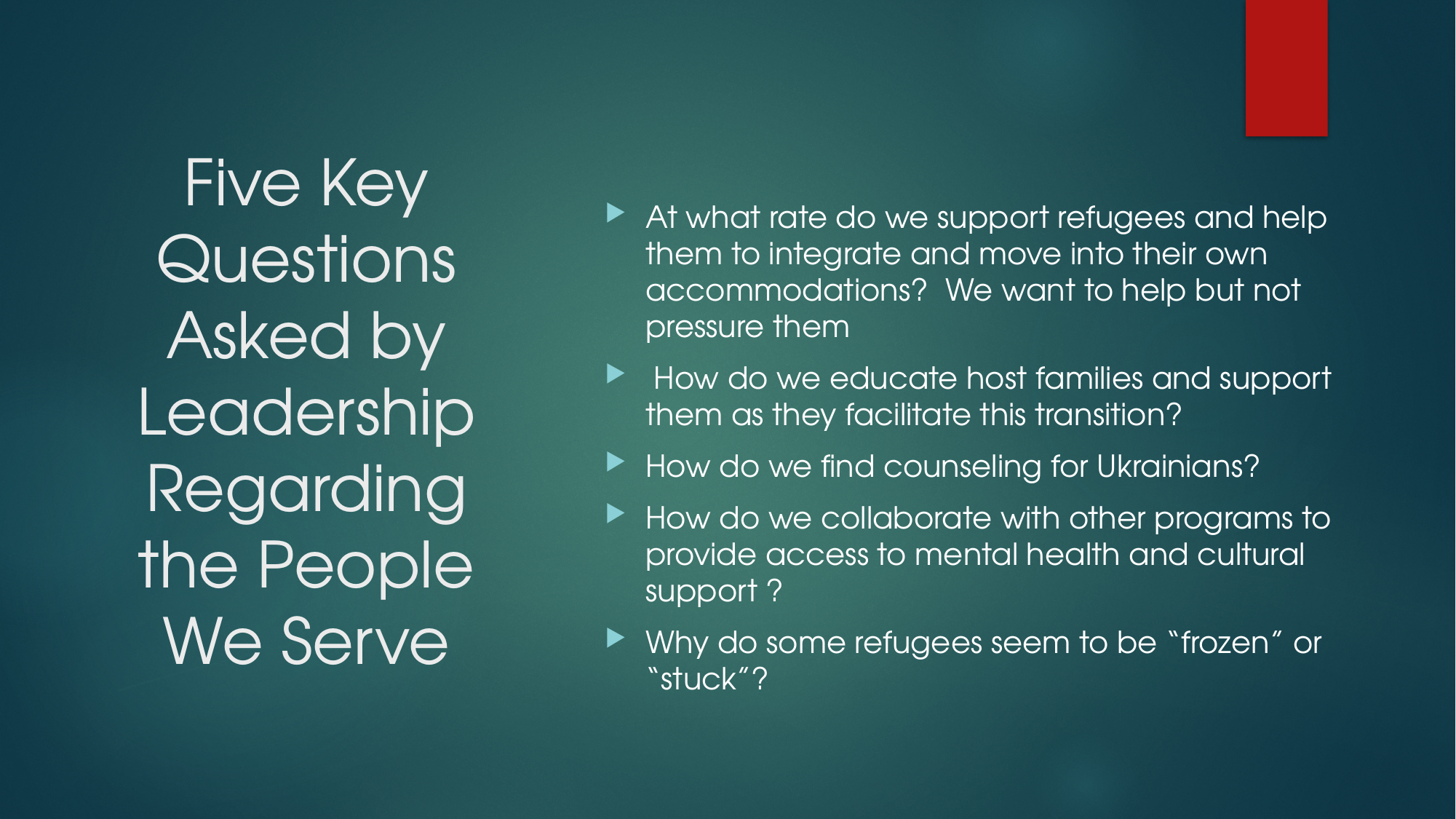

# Five Key Questions Asked by Leadership Regarding the People We Serve
At what rate do we support refugees and help them to integrate and move into their own accommodations?  We want to help but not pressure them
 How do we educate host families and support them as they facilitate this transition?
How do we find counseling for Ukrainians?
How do we collaborate with other programs to provide access to mental health and cultural support ?
Why do some refugees seem to be “frozen” or “stuck”?